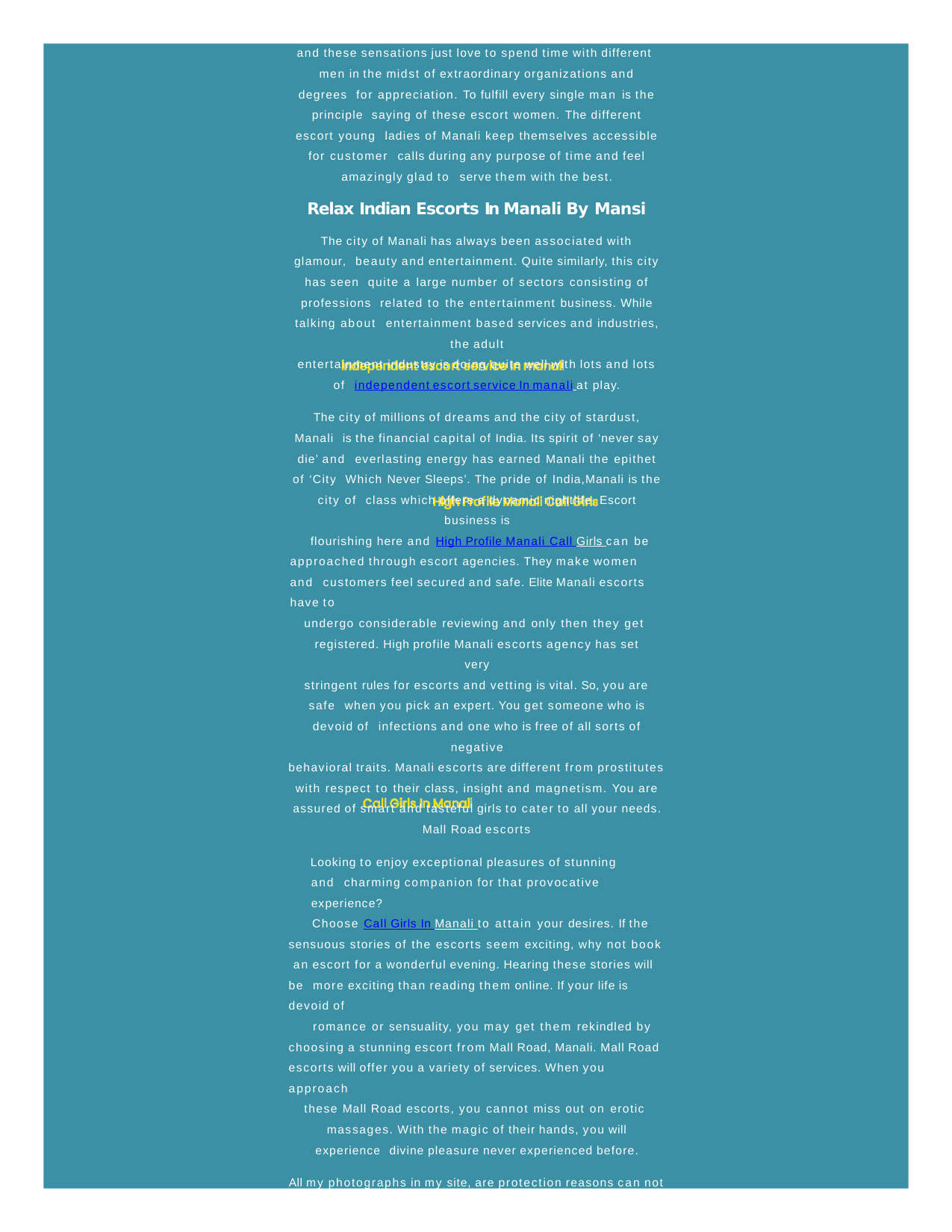

and these sensations just love to spend time with different  men in the midst of extraordinary organizations and degrees  for appreciation. To fulfill every single man is the principle  saying of these escort women. The different escort young  ladies of Manali keep themselves accessible for customer  calls during any purpose of time and feel amazingly glad to  serve them with the best.

Relax Indian Escorts In Manali By Mansi
The city of Manali has always been associated with glamour,  beauty and entertainment. Quite similarly, this city has seen  quite a large number of sectors consisting of professions  related to the entertainment business. While talking about  entertainment based services and industries, the adult
entertainment industry is doing quite well with lots and lots of  independent escort service In manali at play.
The city of millions of dreams and the city of stardust, Manali  is the financial capital of India. Its spirit of ‘never say die’ and  everlasting energy has earned Manali the epithet of ‘City  Which Never Sleeps’. The pride of India,Manali is the city of  class which offers a dynamic nightlife. Escort business is
flourishing here and High Profile Manali Call Girls can be  approached through escort agencies. They make women and  customers feel secured and safe. Elite Manali escorts have to
undergo considerable reviewing and only then they get  registered. High profile Manali escorts agency has set very
stringent rules for escorts and vetting is vital. So, you are safe  when you pick an expert. You get someone who is devoid of  infections and one who is free of all sorts of negative
behavioral traits. Manali escorts are different from prostitutes  with respect to their class, insight and magnetism. You are  assured of smart and tasteful girls to cater to all your needs.
Mall Road escorts
Looking to enjoy exceptional pleasures of stunning and  charming companion for that provocative experience?
Choose Call Girls In Manali to attain your desires. If the  sensuous stories of the escorts seem exciting, why not book  an escort for a wonderful evening. Hearing these stories will be  more exciting than reading them online. If your life is devoid of
romance or sensuality, you may get them rekindled by  choosing a stunning escort from Mall Road, Manali. Mall Road  escorts will offer you a variety of services. When you approach
these Mall Road escorts, you cannot miss out on erotic  massages. With the magic of their hands, you will experience  divine pleasure never experienced before.
All my photographs in my site, are protection reasons can not  show my full face.I have made my photos somewhat obscured  just to keep up my security. I simply need to keep myself safe  and made sure about in the genuine accordingly I generally
solicitation to make all arrangements through email. This  gives affirmation that every one of my customers can likewise  encounter protected and solid accompanying minutes. I am  accessible in 5 star lodgings additionally, so in the event that